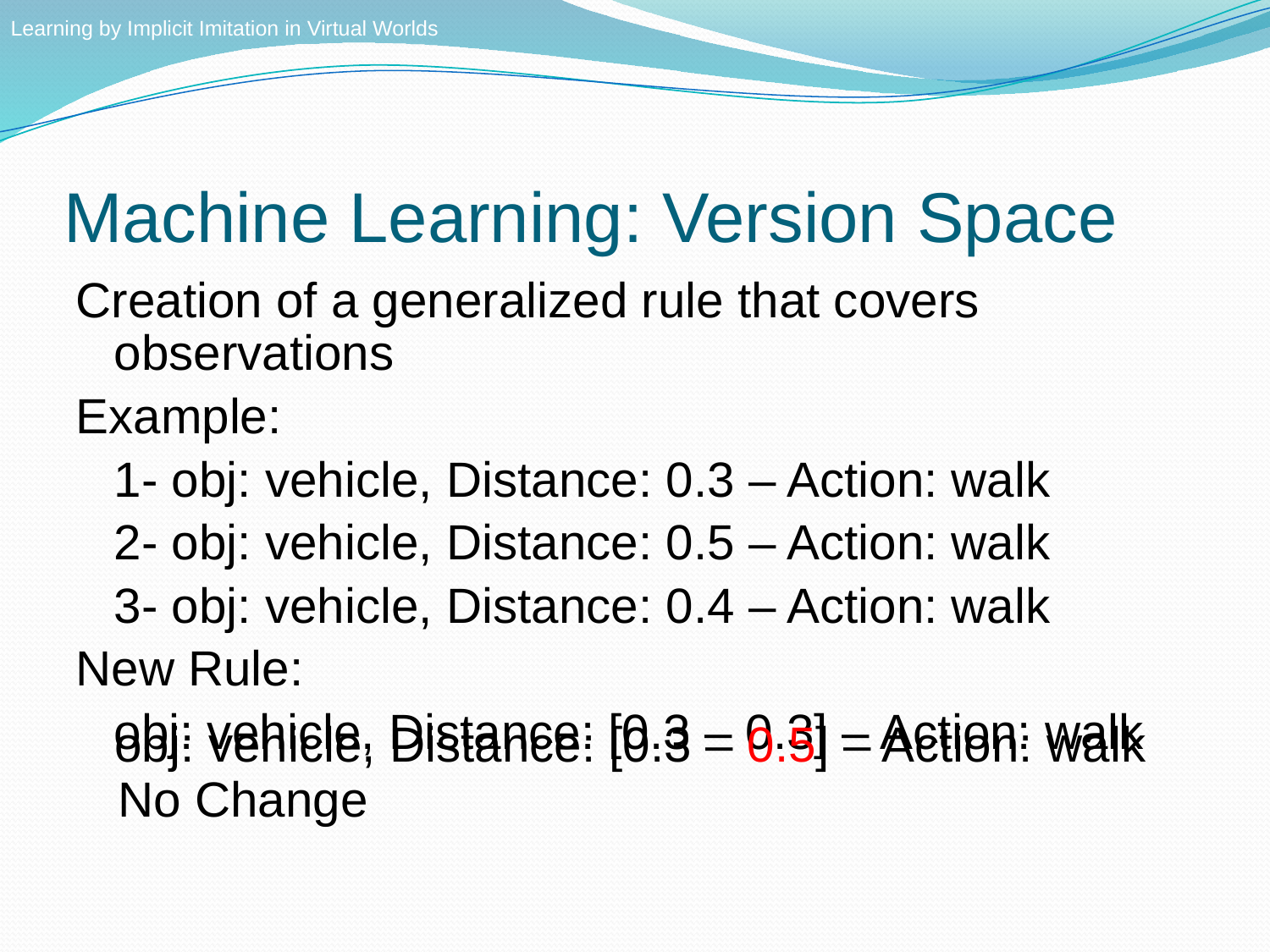

Learning by Implicit Imitation in Virtual Worlds
# Machine Learning: Version Space
Creation of a generalized rule that covers observations
Example:
	1- obj: vehicle, Distance: 0.3 – Action: walk
	2- obj: vehicle, Distance: 0.5 – Action: walk
	3- obj: vehicle, Distance: 0.4 – Action: walk
New Rule:
	obj: vehicle, Distance: [0.3 – 0.3] – Action: walk

obj: vehicle, Distance: [0.3 – 0.5] – Action: walk
No Change